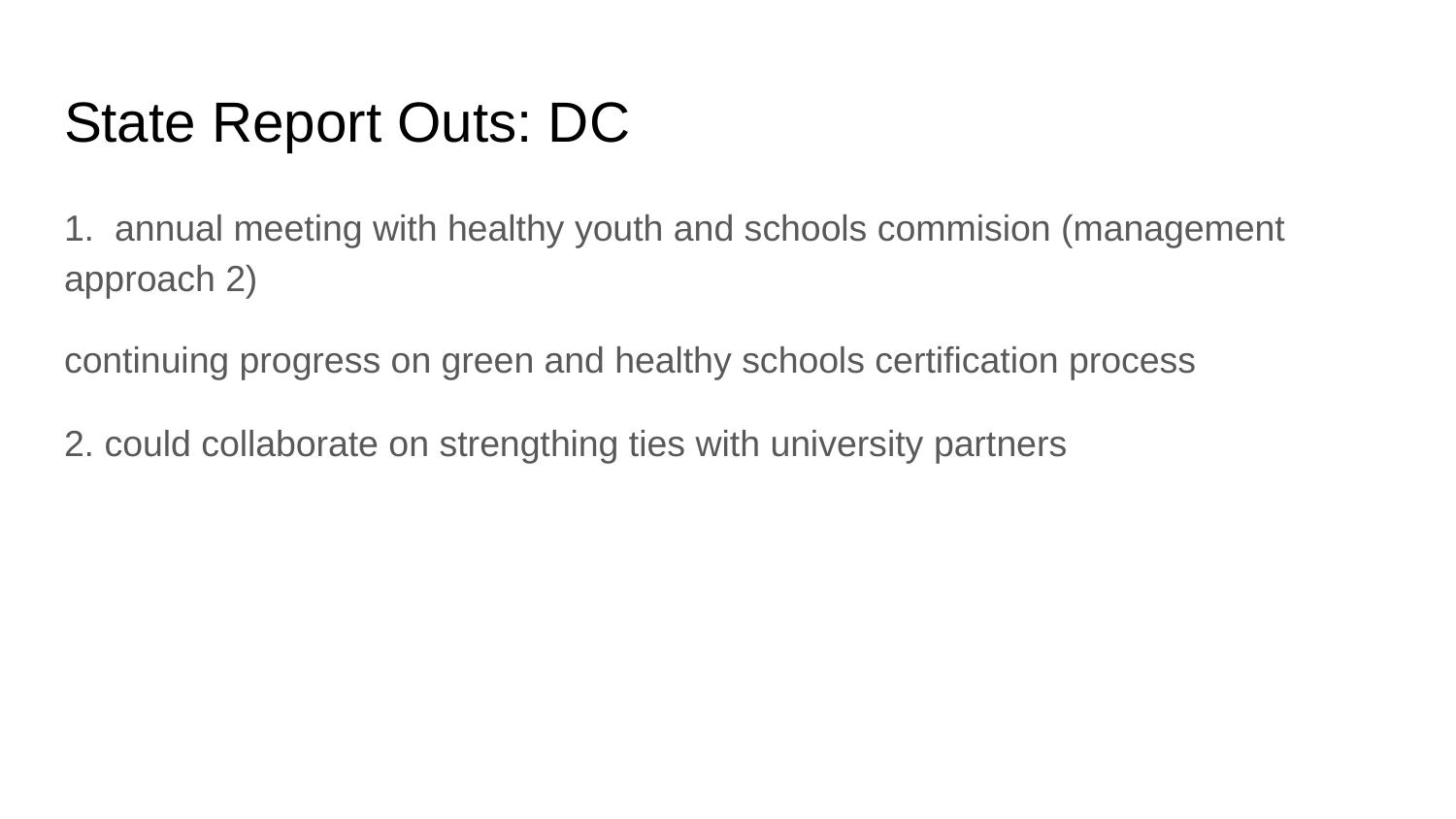

# State Report Outs: DC
1.  annual meeting with healthy youth and schools commision (management approach 2)
continuing progress on green and healthy schools certification process
2. could collaborate on strengthing ties with university partners